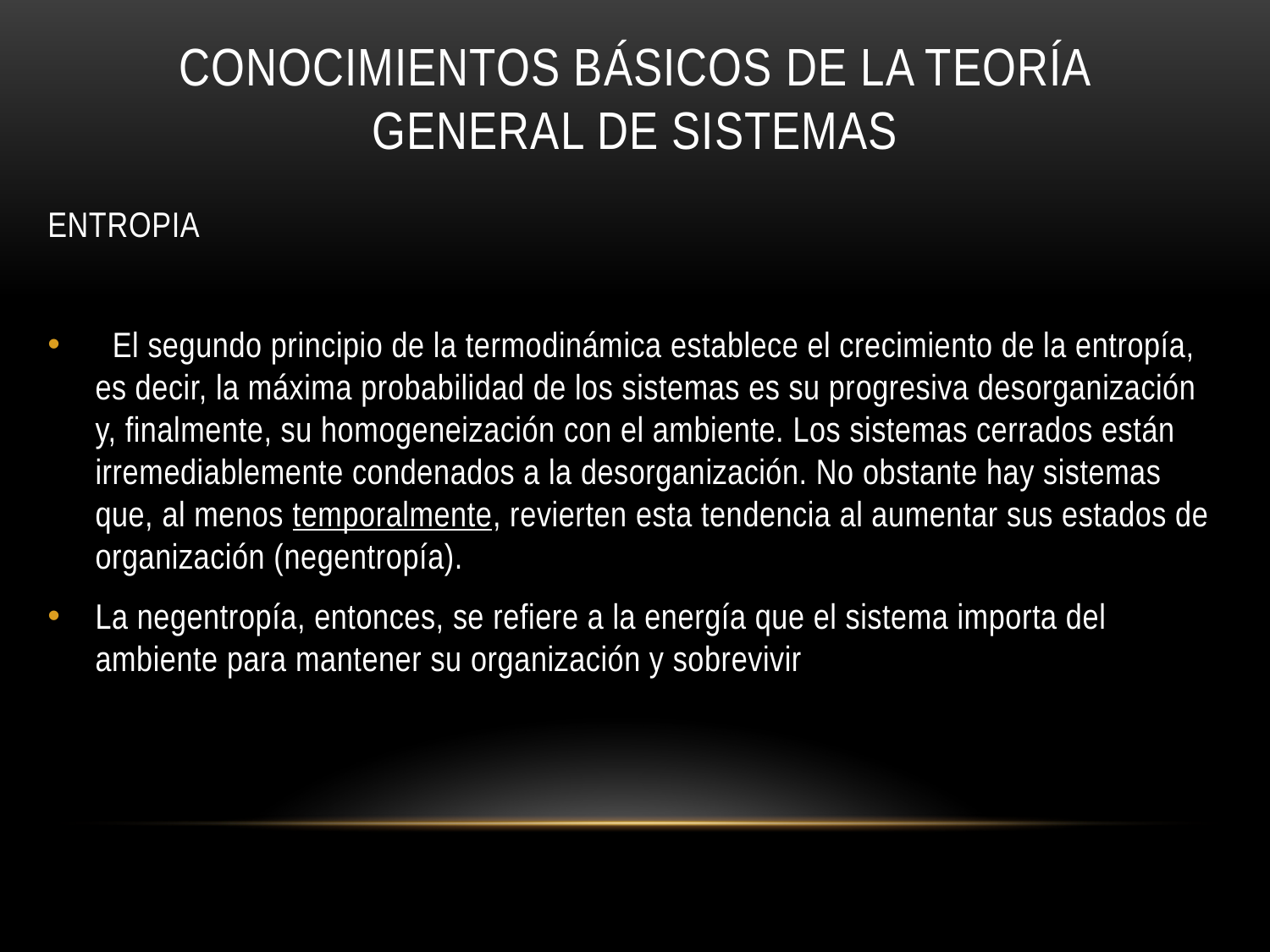

# Conocimientos básicos de la teoría general de sistemas
ENTROPIA

  El segundo principio de la termodinámica establece el crecimiento de la entropía, es decir, la máxima probabilidad de los sistemas es su progresiva desorganización y, finalmente, su homogeneización con el ambiente. Los sistemas cerrados están irremediablemente condenados a la desorganización. No obstante hay sistemas que, al menos temporalmente, revierten esta tendencia al aumentar sus estados de organización (negentropía).
La negentropía, entonces, se refiere a la energía que el sistema importa del ambiente para mantener su organización y sobrevivir